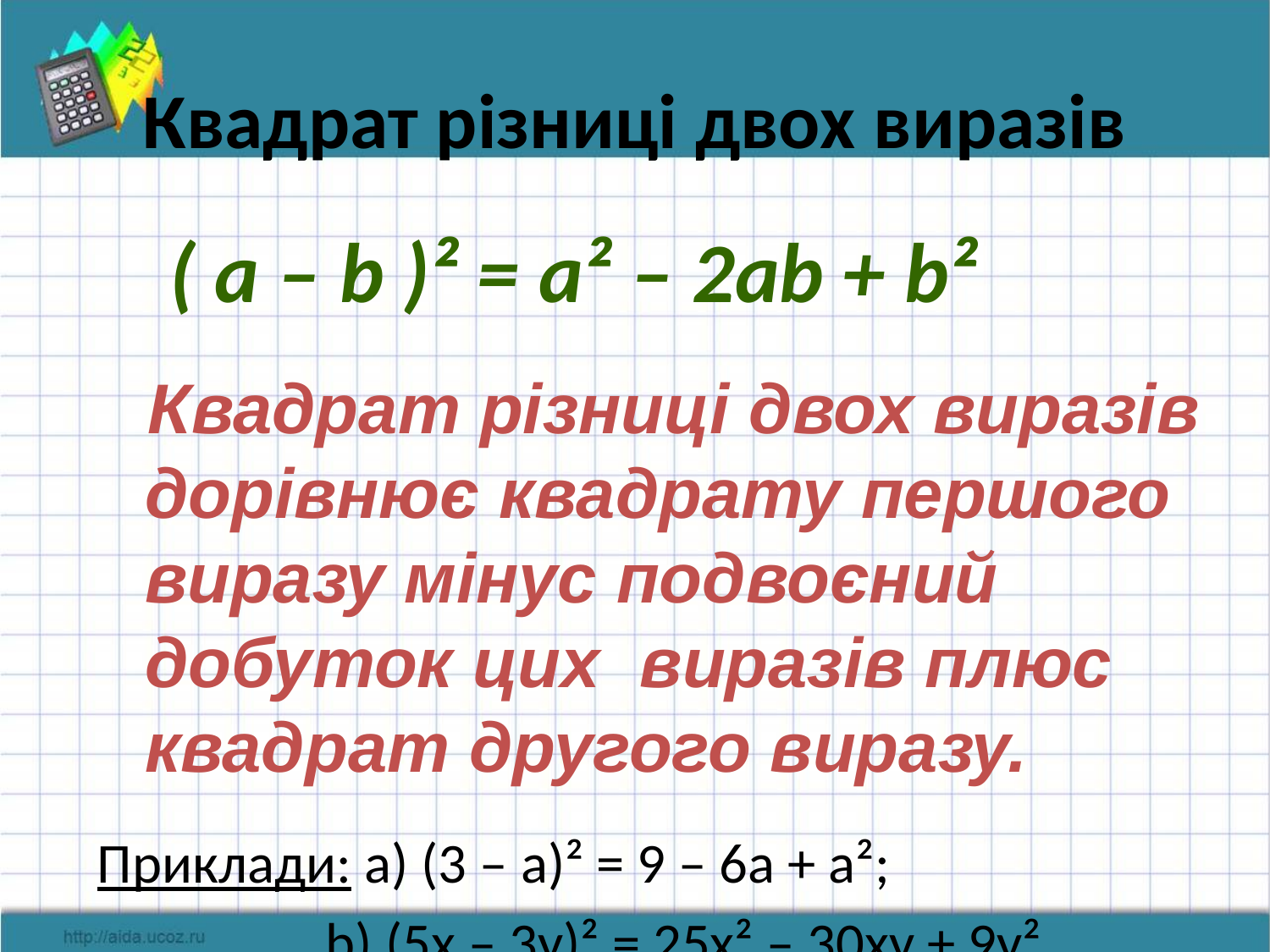

# Квадрат різниці двох виразів
     ( a – b )² = a² – 2ab + b²

    Квадрат різниці двох виразів дорівнює квадрату першого виразу мінус подвоєний добуток цих  виразів плюс квадрат другого виразу.

Приклади: a) (3 – a)² = 9 – 6a + a²;
                  b) (5x – 3y)² = 25x² – 30xy + 9y².